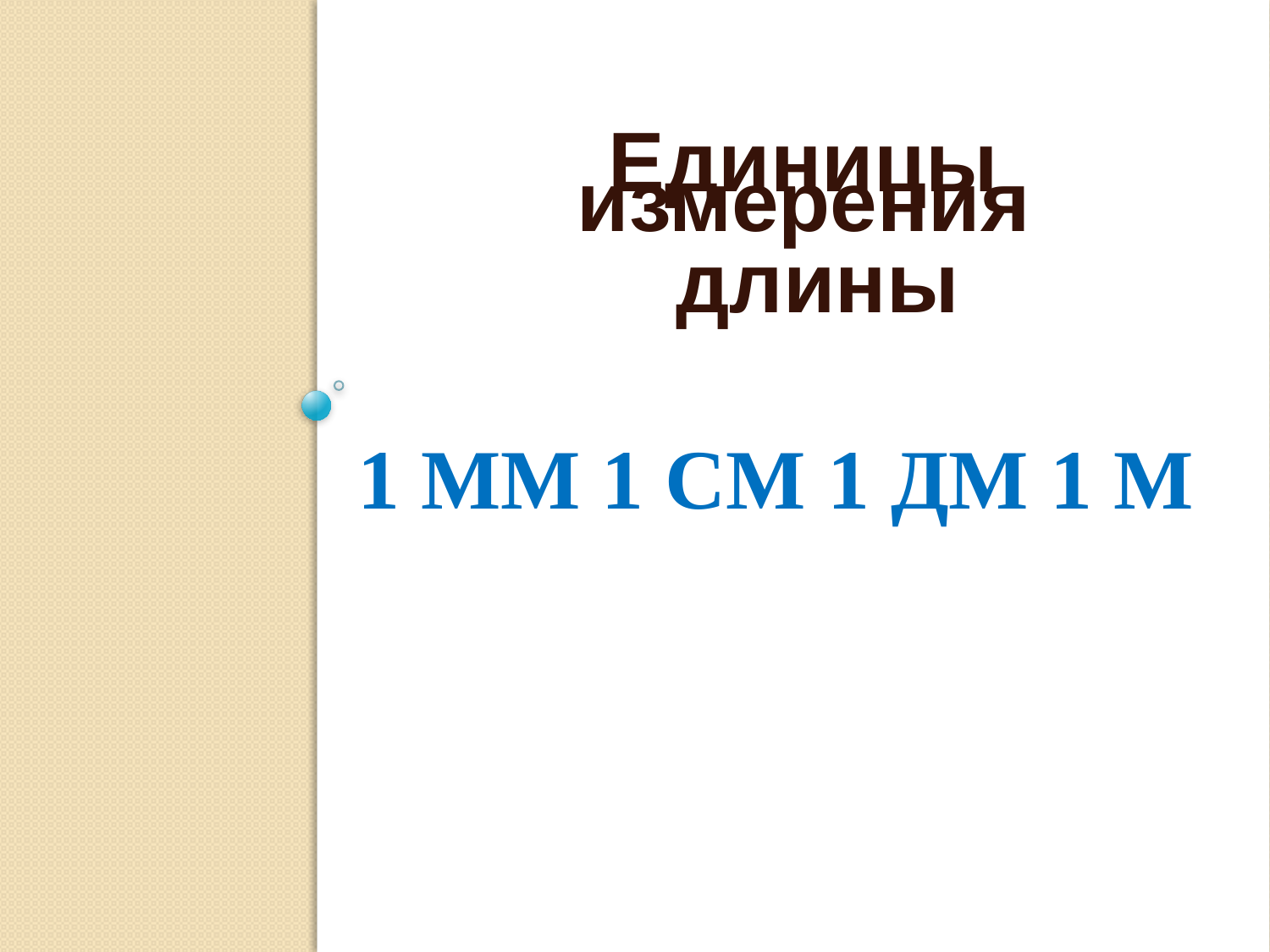

Единицы измерения

 длины
# 1 мм 1 см 1 дм 1 м